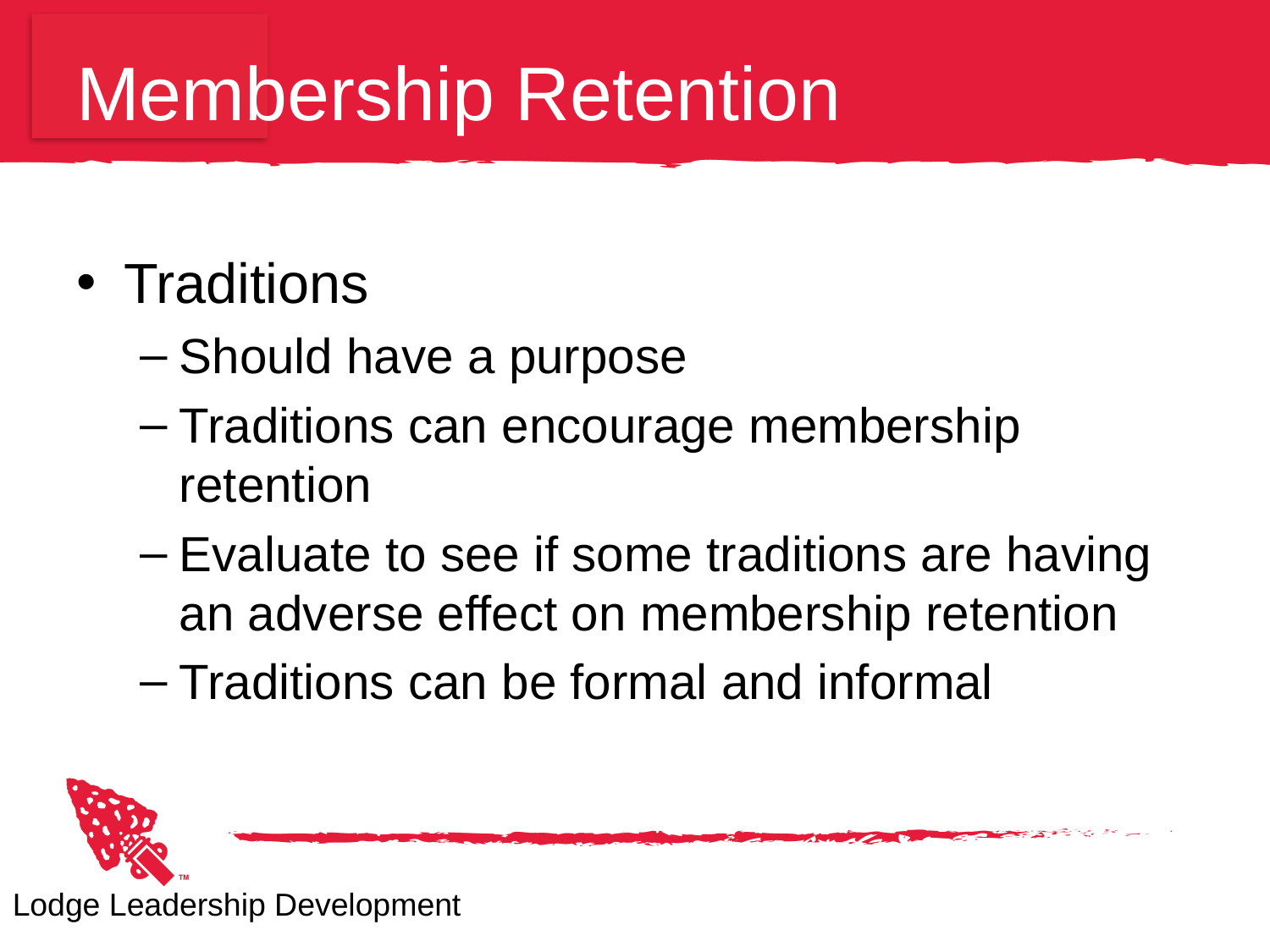

# Membership Retention
Traditions
Should have a purpose
Traditions can encourage membership retention
Evaluate to see if some traditions are having an adverse effect on membership retention
Traditions can be formal and informal
Lodge Leadership Development